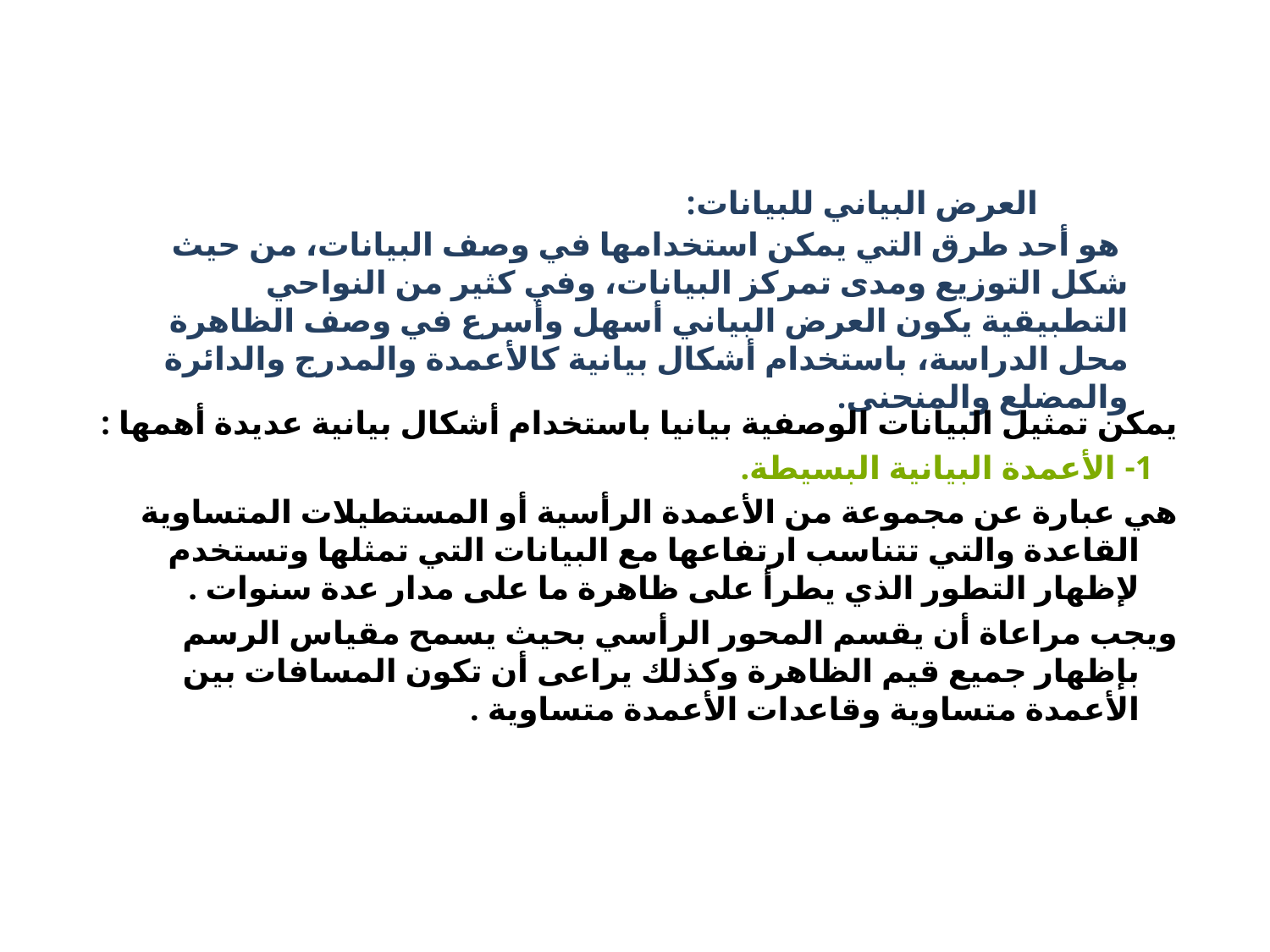

العرض البياني للبيانات:
 هو أحد طرق التي يمكن استخدامها في وصف البيانات، من حيث شكل التوزيع ومدى تمركز البيانات، وفي كثير من النواحي التطبيقية يكون العرض البياني أسهل وأسرع في وصف الظاهرة محل الدراسة، باستخدام أشكال بيانية كالأعمدة والمدرج والدائرة والمضلع والمنحنى.

يمكن تمثيل البيانات الوصفية بيانيا باستخدام أشكال بيانية عديدة أهمها :
   1- الأعمدة البيانية البسيطة.
هي عبارة عن مجموعة من الأعمدة الرأسية أو المستطيلات المتساوية القاعدة والتي تتناسب ارتفاعها مع البيانات التي تمثلها وتستخدم لإظهار التطور الذي يطرأ على ظاهرة ما على مدار عدة سنوات .
ويجب مراعاة أن يقسم المحور الرأسي بحيث يسمح مقياس الرسم بإظهار جميع قيم الظاهرة وكذلك يراعى أن تكون المسافات بين الأعمدة متساوية وقاعدات الأعمدة متساوية .